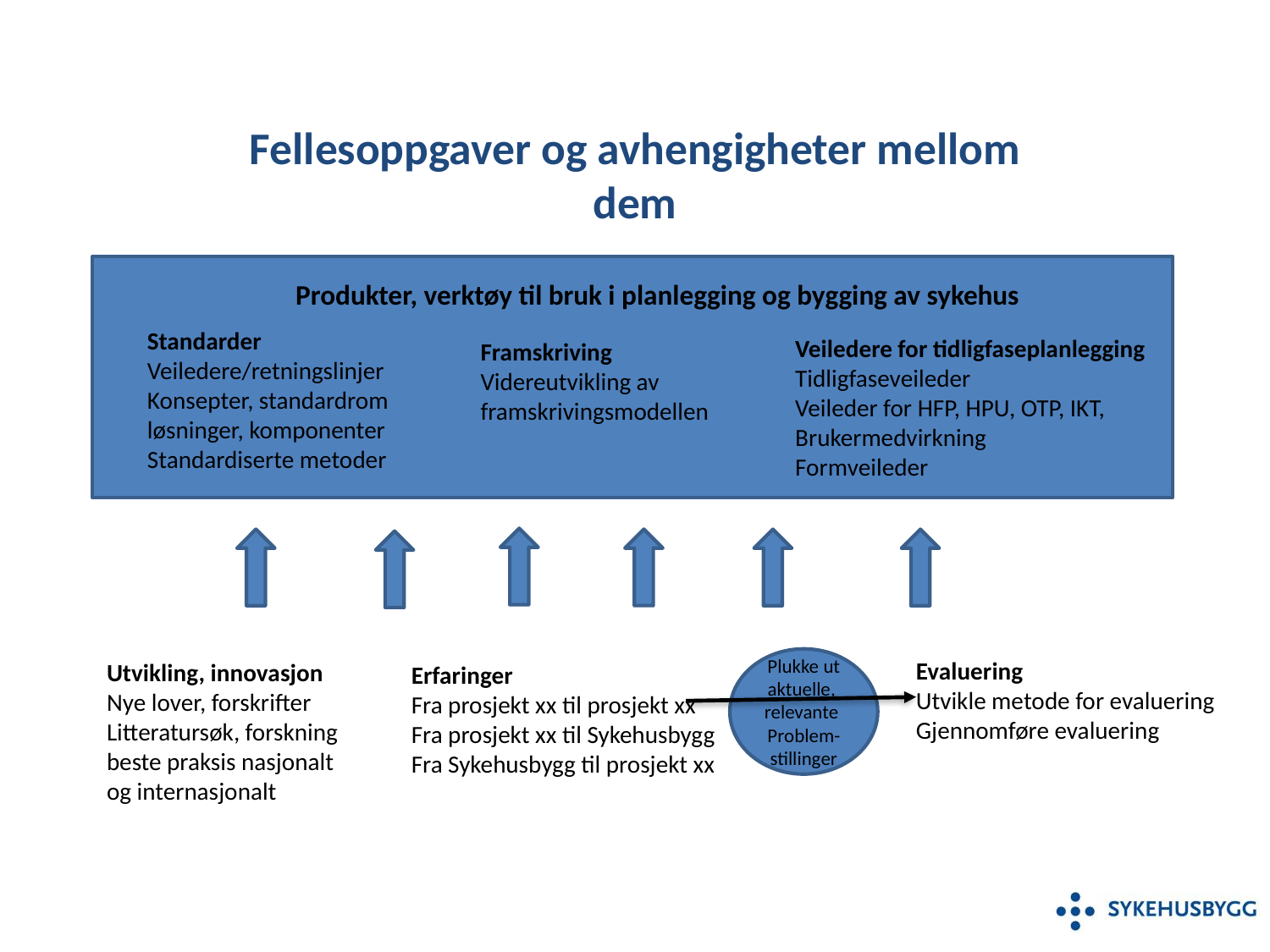

Fellesoppgaver og avhengigheter mellom dem

Produkter, verktøy til bruk i planlegging og bygging av sykehus
Standarder
Veiledere/retningslinjer
Konsepter, standardrom
løsninger, komponenter
Standardiserte metoder
Veiledere for tidligfaseplanlegging
Tidligfaseveileder
Veileder for HFP, HPU, OTP, IKT,
Brukermedvirkning
Formveileder

Framskriving
Videreutvikling av
framskrivingsmodellen

Plukke ut aktuelle,
relevante
Problem-stillinger
Evaluering
Utvikle metode for evaluering
Gjennomføre evaluering

Utvikling, innovasjon
Nye lover, forskrifter
Litteratursøk, forskning
beste praksis nasjonalt
og internasjonalt
Erfaringer
Fra prosjekt xx til prosjekt xx
Fra prosjekt xx til Sykehusbygg
Fra Sykehusbygg til prosjekt xx